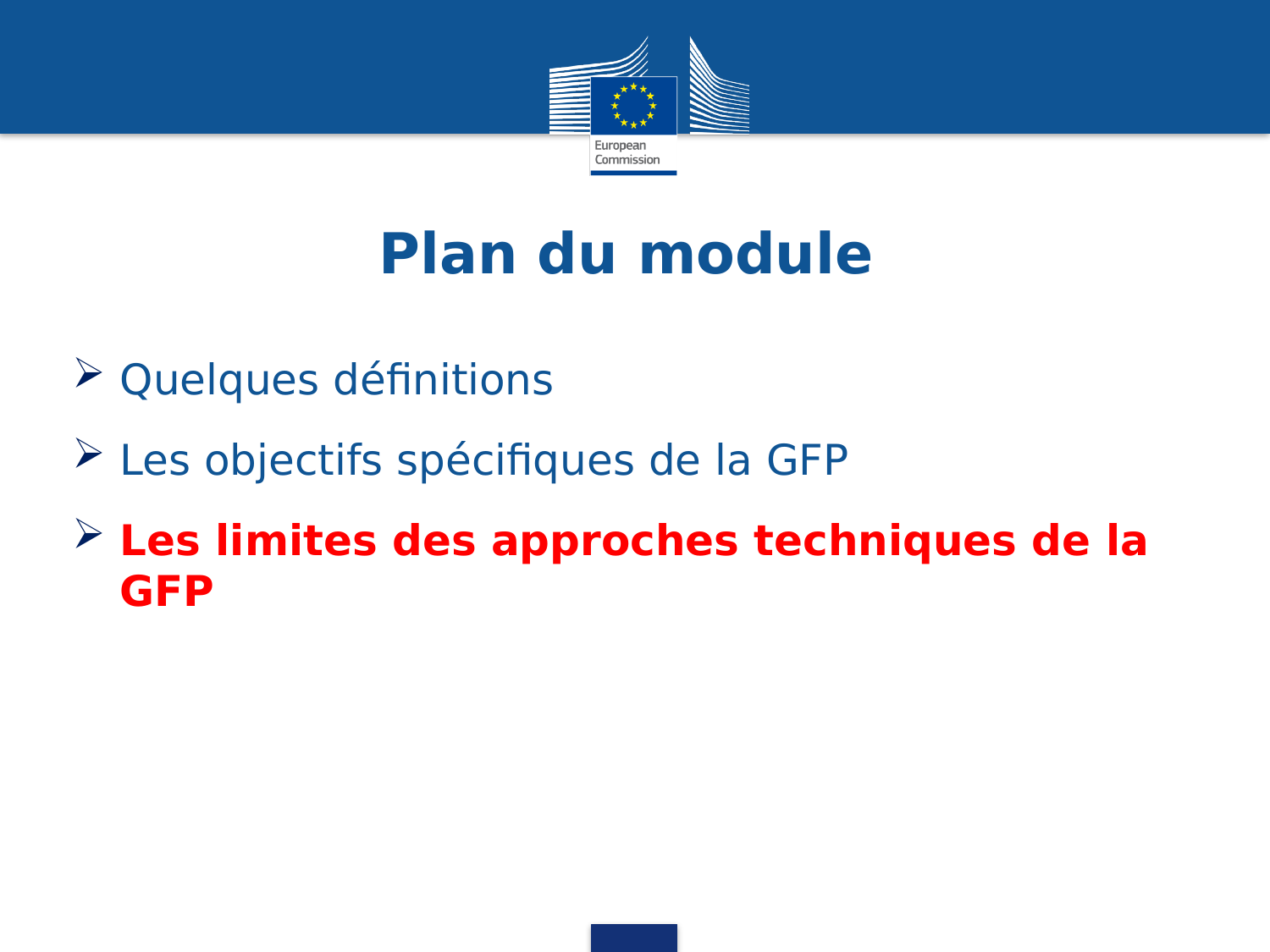

# Plan du module
Quelques définitions
Les objectifs spécifiques de la GFP
Les limites des approches techniques de la GFP